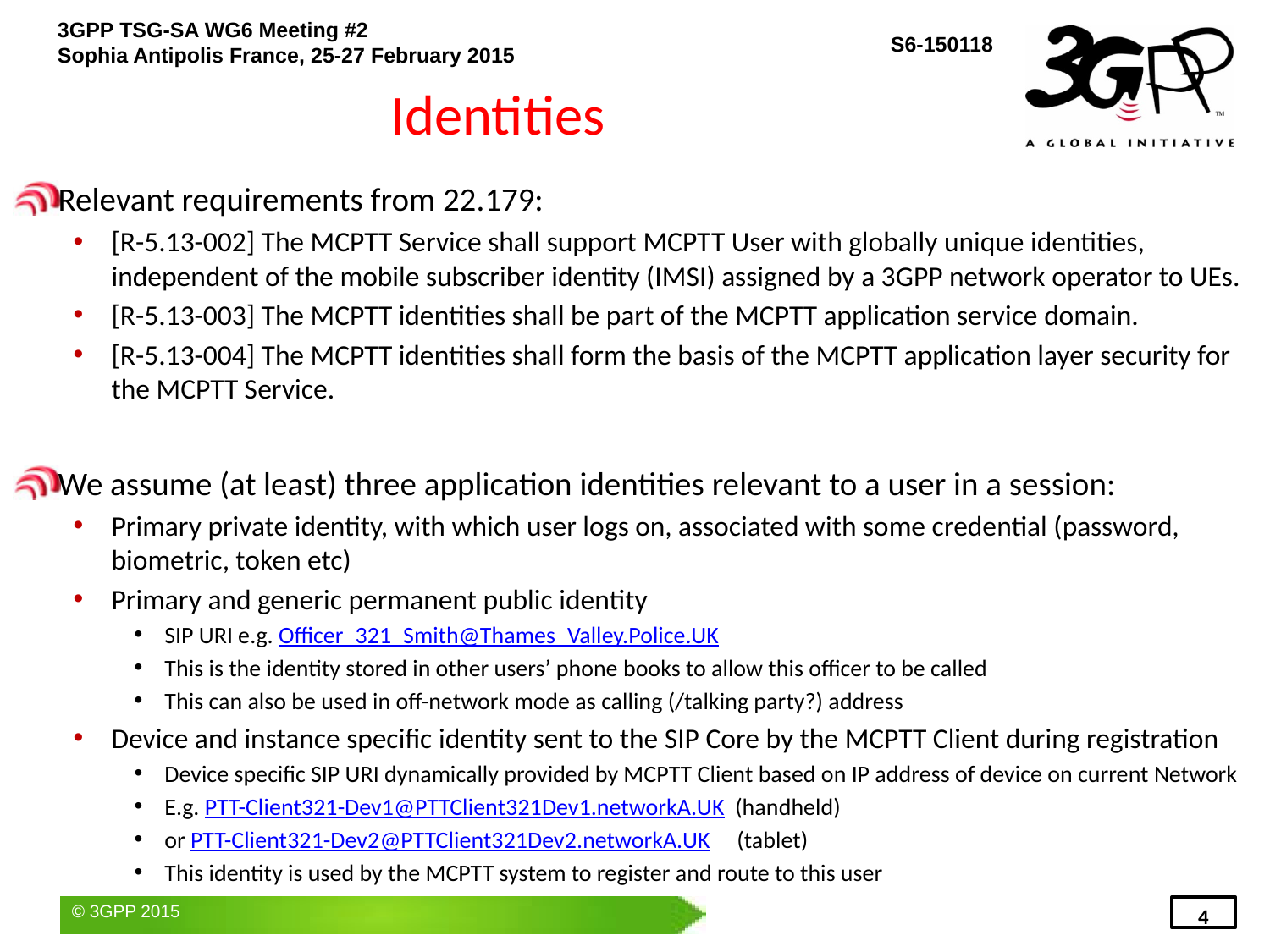

Identities
Relevant requirements from 22.179:
[R-5.13-002] The MCPTT Service shall support MCPTT User with globally unique identities, independent of the mobile subscriber identity (IMSI) assigned by a 3GPP network operator to UEs.
[R-5.13-003] The MCPTT identities shall be part of the MCPTT application service domain.
[R-5.13-004] The MCPTT identities shall form the basis of the MCPTT application layer security for the MCPTT Service.

We assume (at least) three application identities relevant to a user in a session:
Primary private identity, with which user logs on, associated with some credential (password, biometric, token etc)
Primary and generic permanent public identity
SIP URI e.g. Officer_321_Smith@Thames_Valley.Police.UK
This is the identity stored in other users’ phone books to allow this officer to be called
This can also be used in off-network mode as calling (/talking party?) address
Device and instance specific identity sent to the SIP Core by the MCPTT Client during registration
Device specific SIP URI dynamically provided by MCPTT Client based on IP address of device on current Network
E.g. PTT-Client321-Dev1@PTTClient321Dev1.networkA.UK  (handheld)
or PTT-Client321-Dev2@PTTClient321Dev2.networkA.UK     (tablet)
This identity is used by the MCPTT system to register and route to this user